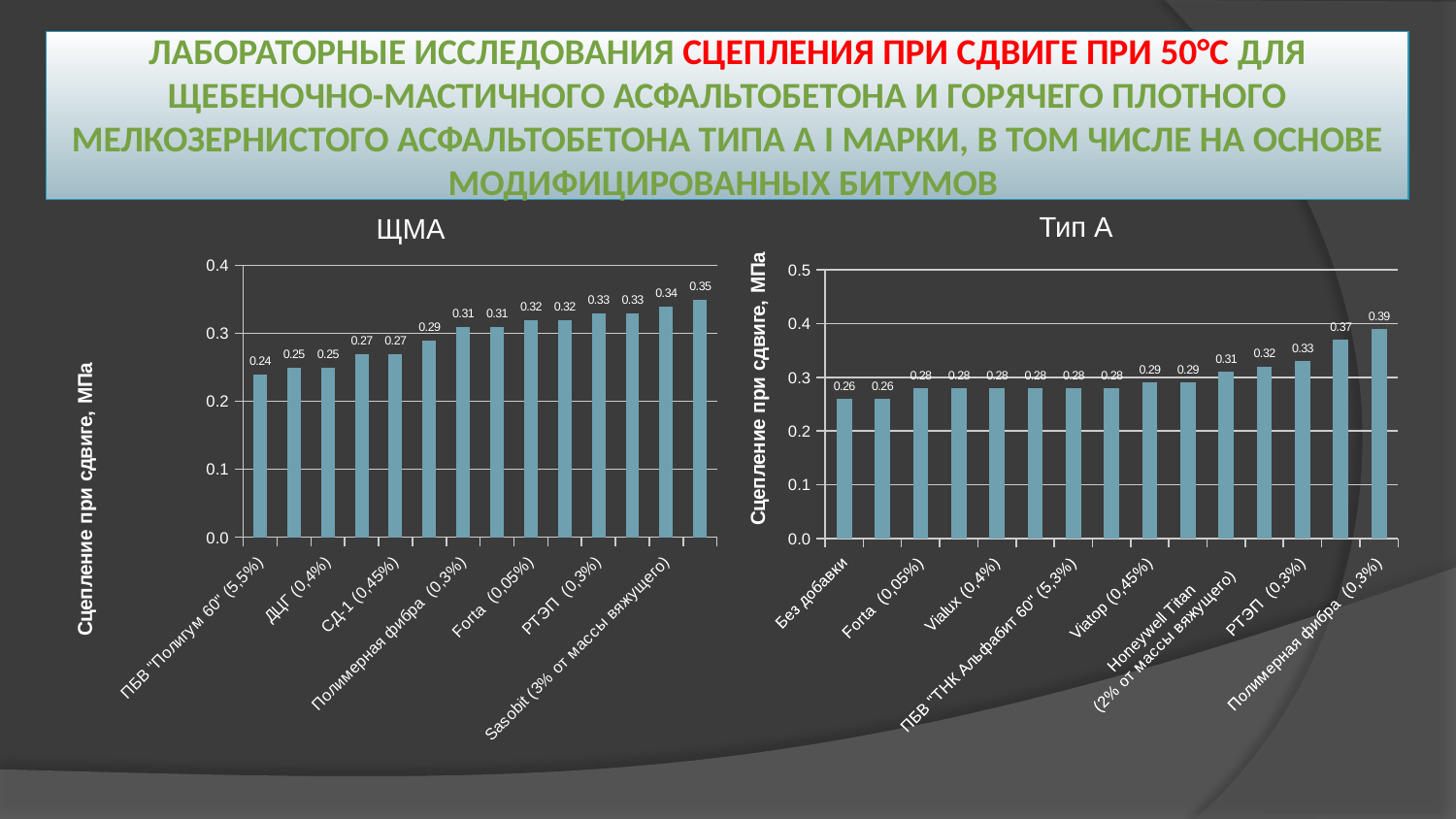

# Лабораторные исследования сцепления при сдвиге при 50°С для щебеночно-мастичного асфальтобетона и горячего плотного мелкозернистого асфальтобетона типа А I марки, в том числе на основе модифицированных битумов
Тип А
ЩМА

### Chart

| Category |  |
|---|---|
| ПБВ "Полигум 60" (5,5%) | 0.24000000000000002 |
| Viatop (0,45%) | 0.25 |
| ДЦГ (0,4%) | 0.25 |
| Унирем  (7% от массы вяжущего) | 0.27 |
| СД-1 (0,45%) | 0.27 |
| Vialux (0,4%) | 0.29000000000000004 |
| Полимерная фибра  (0,3%) | 0.31000000000000005 |
| ПБВ "ТНК Альфабит 60" (5,3%) | 0.31000000000000005 |
| Forta  (0,05%) | 0.32000000000000006 |
| Микробазальтовая фибра (0,3%) | 0.32000000000000006 |
| РТЭП  (0,3%) | 0.33000000000000007 |
| Honeywell Titan
(2% от массы вяжущего) | 0.33000000000000007 |
| Sasobit (3% от массы вяжущего) | 0.34 |
| ПБВ "Лукоил" (5,3%) | 0.35000000000000003 |

### Chart

| Category |  |
|---|---|
| Без добавки | 0.26 |
| Sasobit (3% от массы вяжущего) | 0.26 |
| Forta  (0,05%) | 0.28 |
| СД-1 (0,45%) | 0.28 |
| Vialux (0,4%) | 0.28 |
| ДЦГ (0,4%) | 0.28 |
| ПБВ "ТНК Альфабит 60" (5,3%) | 0.28 |
| ПБВ "Полигум 60" (5,5%) | 0.28 |
| Viatop (0,45%) | 0.29000000000000004 |
| ПБВ "Лукоил" (5,3%) | 0.29000000000000004 |
| Honeywell Titan
(2% от массы вяжущего) | 0.31000000000000005 |
| Микробазальтовая фибра (0,3%) | 0.32000000000000006 |
| РТЭП  (0,3%) | 0.33000000000000007 |
| Унирем  (7% от массы вяжущего) | 0.37000000000000005 |
| Полимерная фибра  (0,3%) | 0.39000000000000007 |